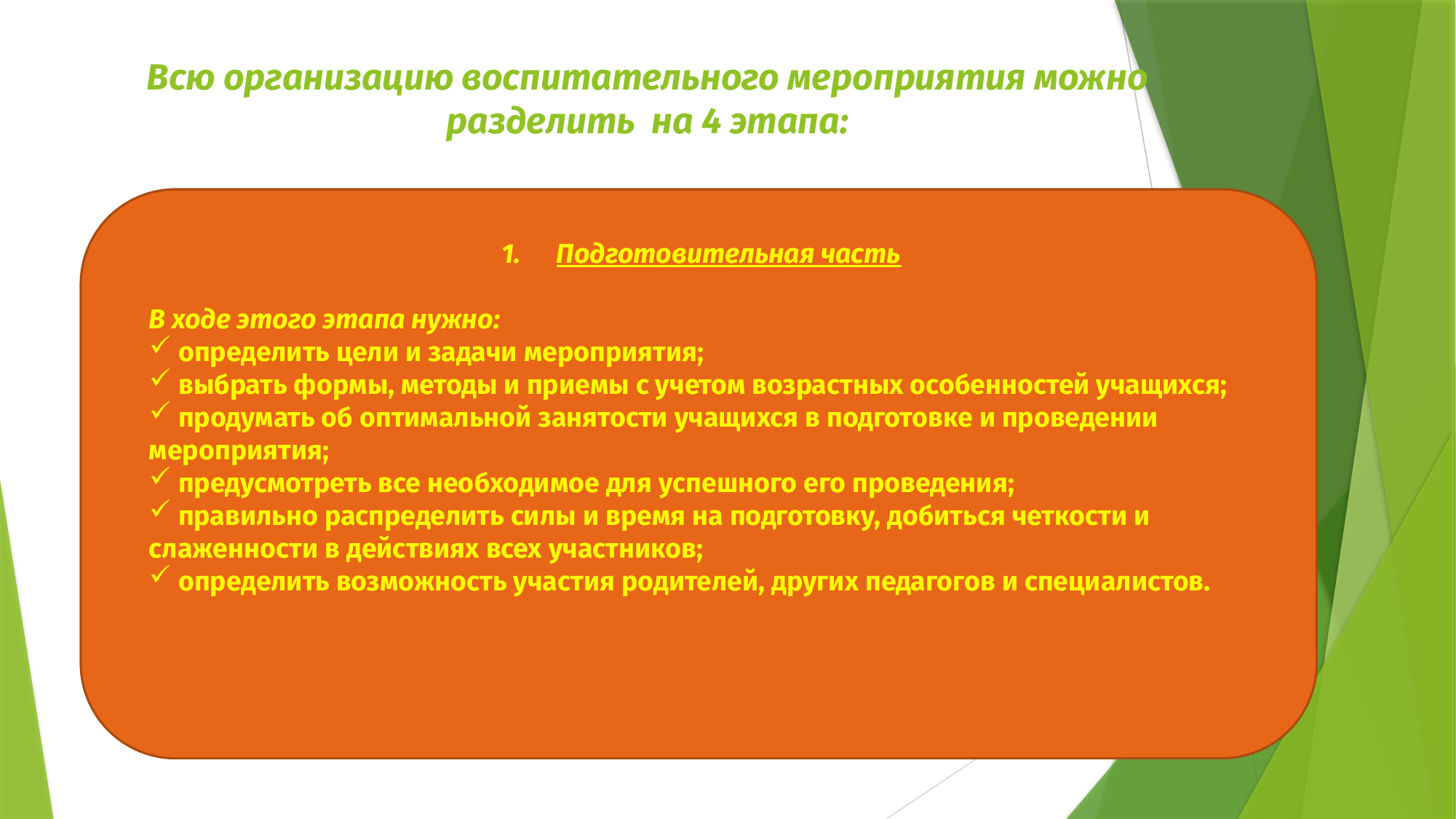

# Всю организацию воспитательного мероприятия можно разделить  на 4 этапа:

Подготовительная часть

В ходе этого этапа нужно:
 определить цели и задачи мероприятия;
 выбрать формы, методы и приемы с учетом возрастных особенностей учащихся;
 продумать об оптимальной занятости учащихся в подготовке и проведении мероприятия;
 предусмотреть все необходимое для успешного его проведения;
 правильно распределить силы и время на подготовку, добиться четкости и слаженности в действиях всех участников;
 определить возможность участия родителей, других педагогов и специалистов.